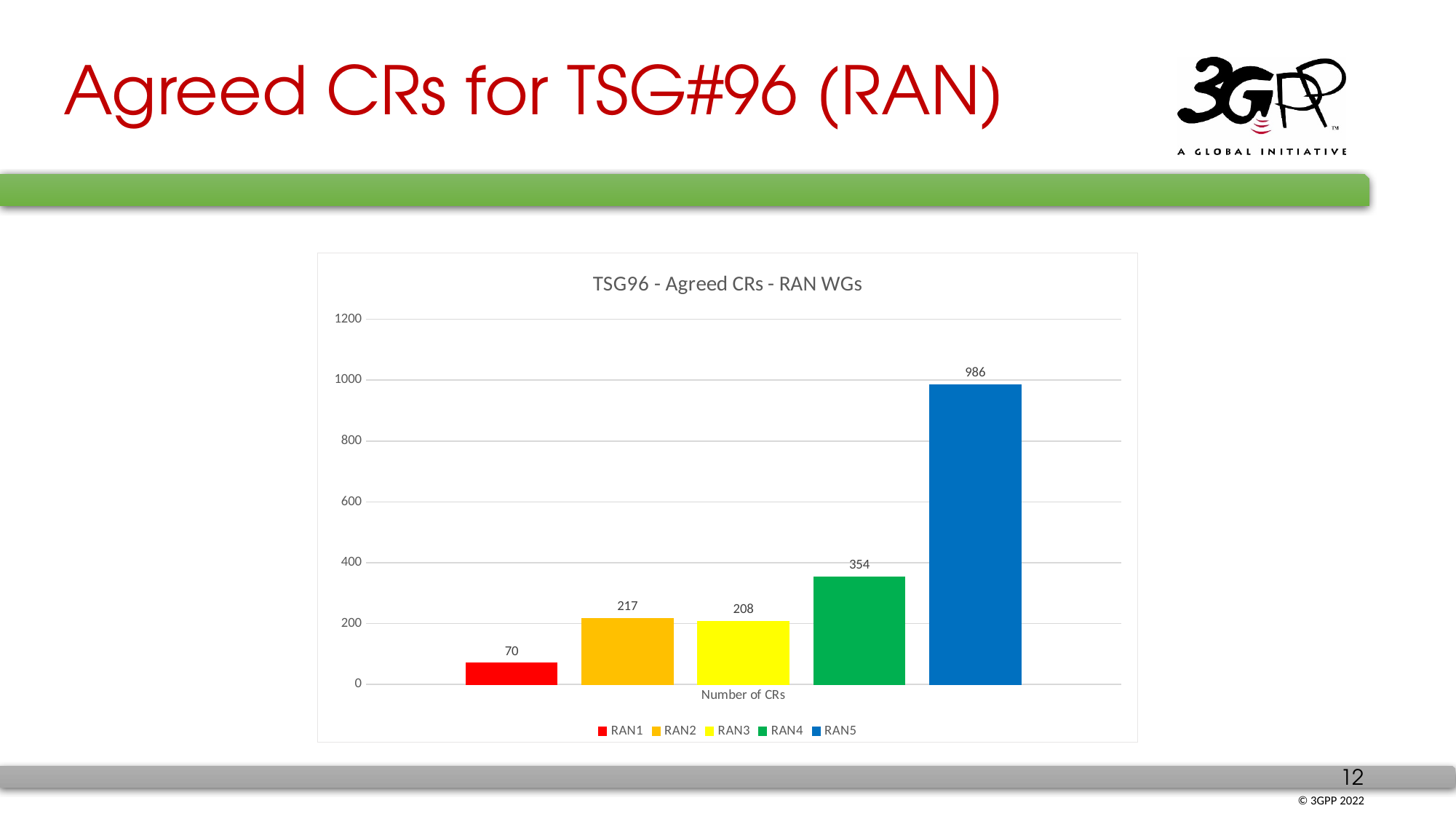

# Agreed CRs for TSG#96 (RAN)

### Chart: TSG96 - Agreed CRs - RAN WGs

| Category | RAN1 | RAN2 | RAN3 | RAN4 | RAN5 |
|---|---|---|---|---|---|
| Number of CRs | 70.0 | 217.0 | 208.0 | 354.0 | 986.0 |